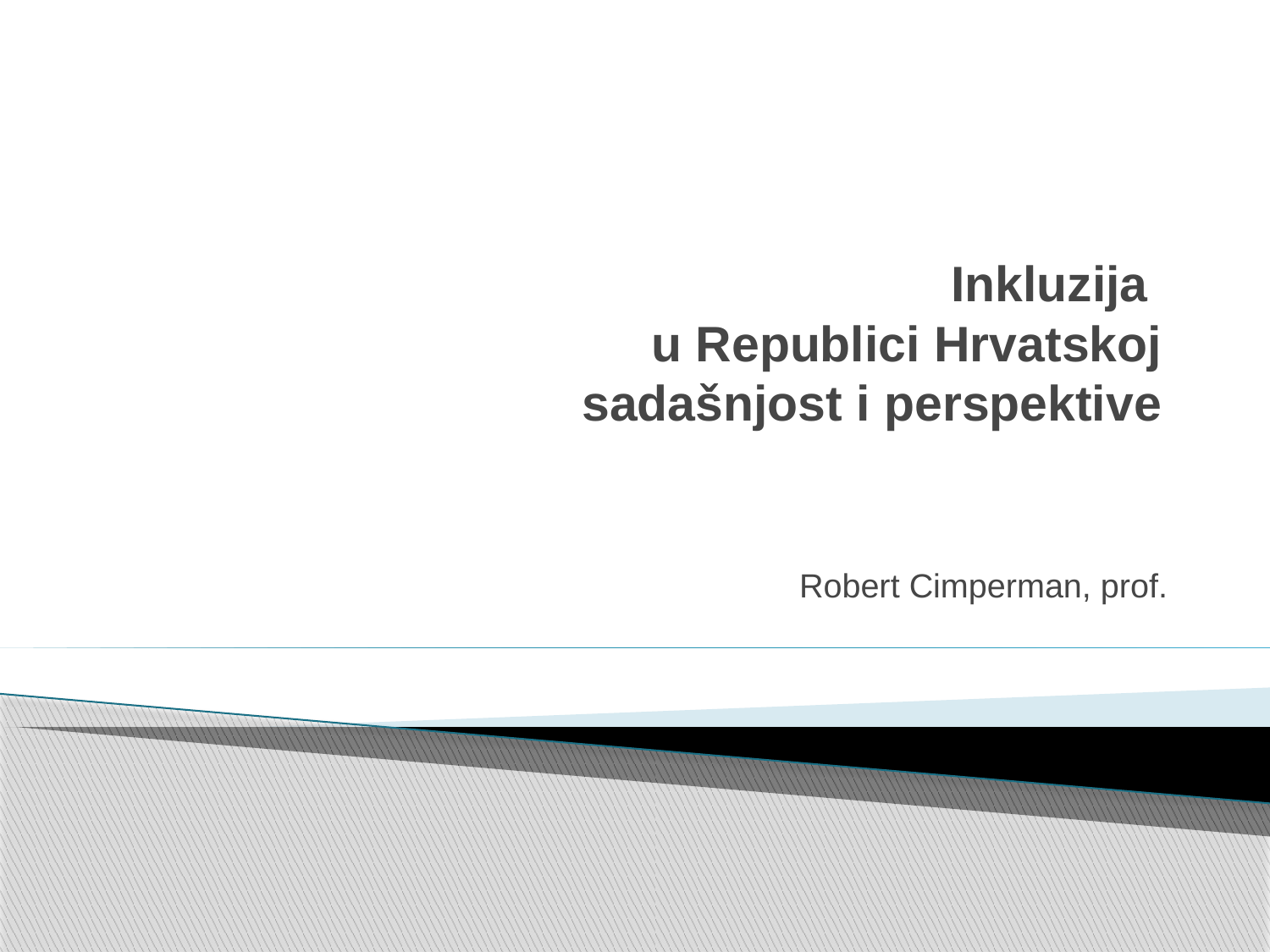

# Inkluzija u Republici Hrvatskoj sadašnjost i perspektive
Robert Cimperman, prof.